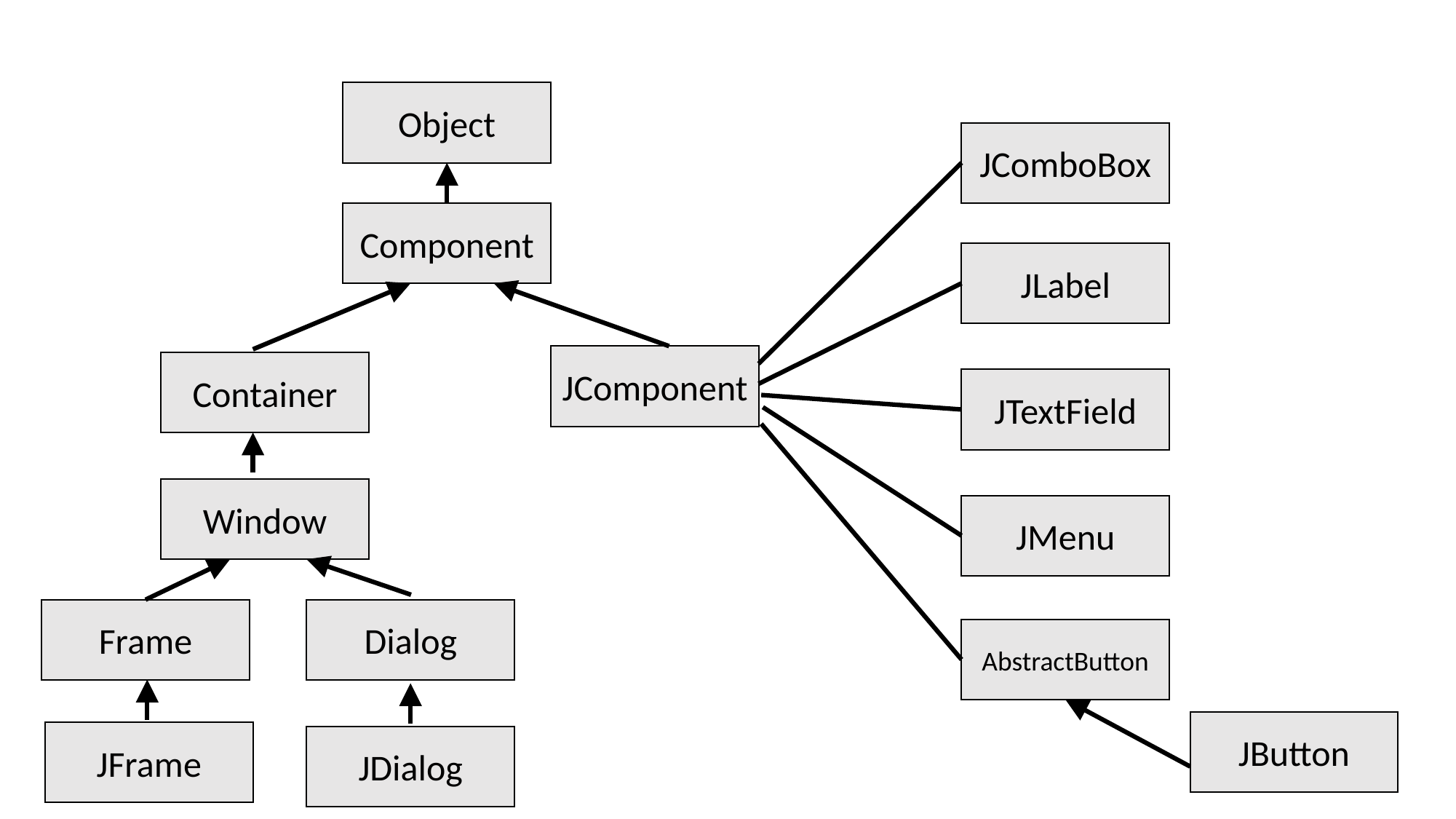

Object
JComboBox
Component
JLabel
JComponent
Container
JTextField
Window
JMenu
Frame
Dialog
AbstractButton
JButton
JFrame
JDialog